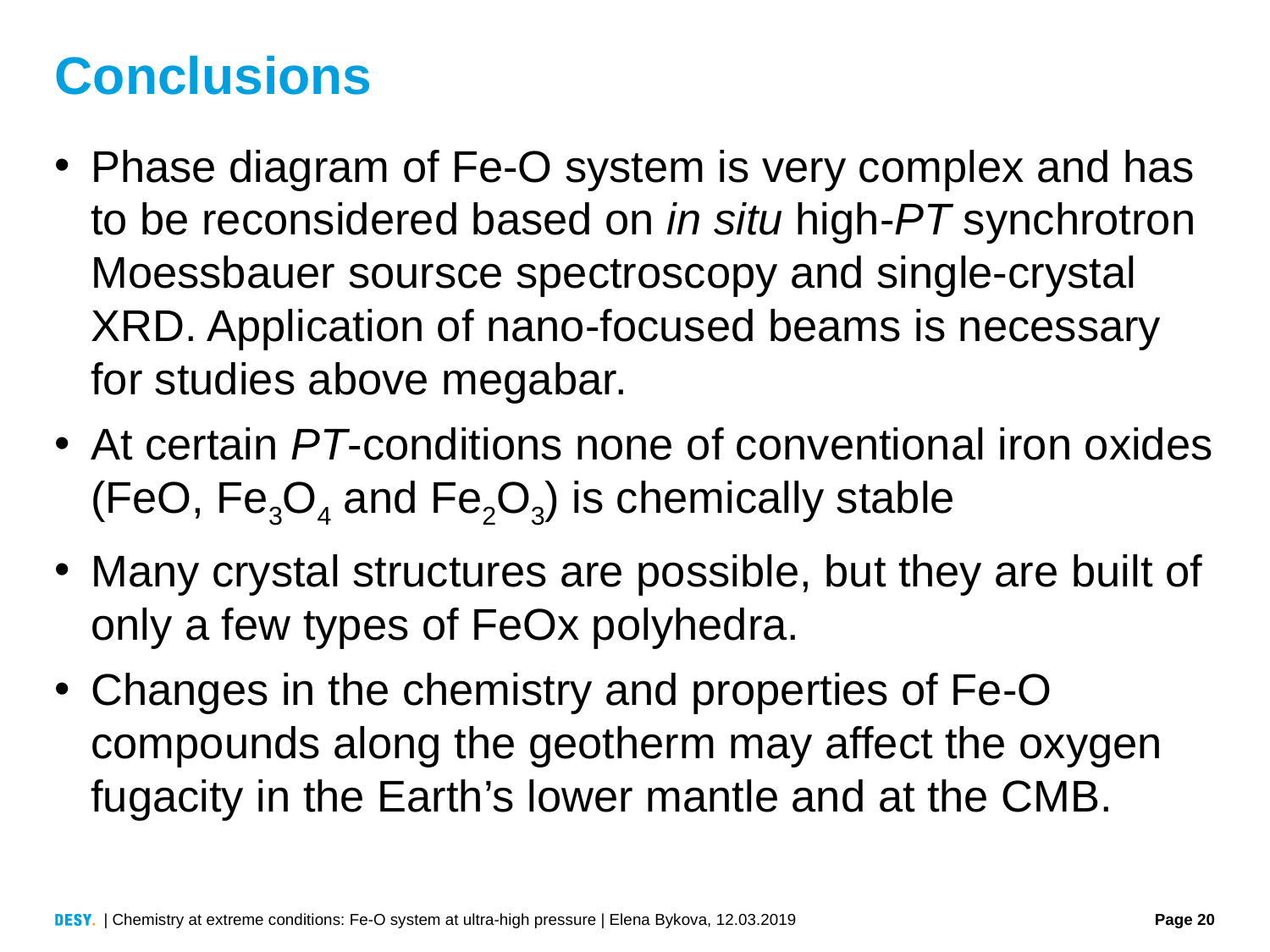

# Conclusions
Phase diagram of Fe-O system is very complex and has to be reconsidered based on in situ high-PT synchrotron Moessbauer soursce spectroscopy and single-crystal XRD. Application of nano-focused beams is necessary for studies above megabar.
At certain PT-conditions none of conventional iron oxides (FeO, Fe3O4 and Fe2O3) is chemically stable
Many crystal structures are possible, but they are built of only a few types of FeOx polyhedra.
Changes in the chemistry and properties of Fe-O compounds along the geotherm may affect the oxygen fugacity in the Earth’s lower mantle and at the CMB.
| Chemistry at extreme conditions: Fe-O system at ultra-high pressure | Elena Bykova, 12.03.2019